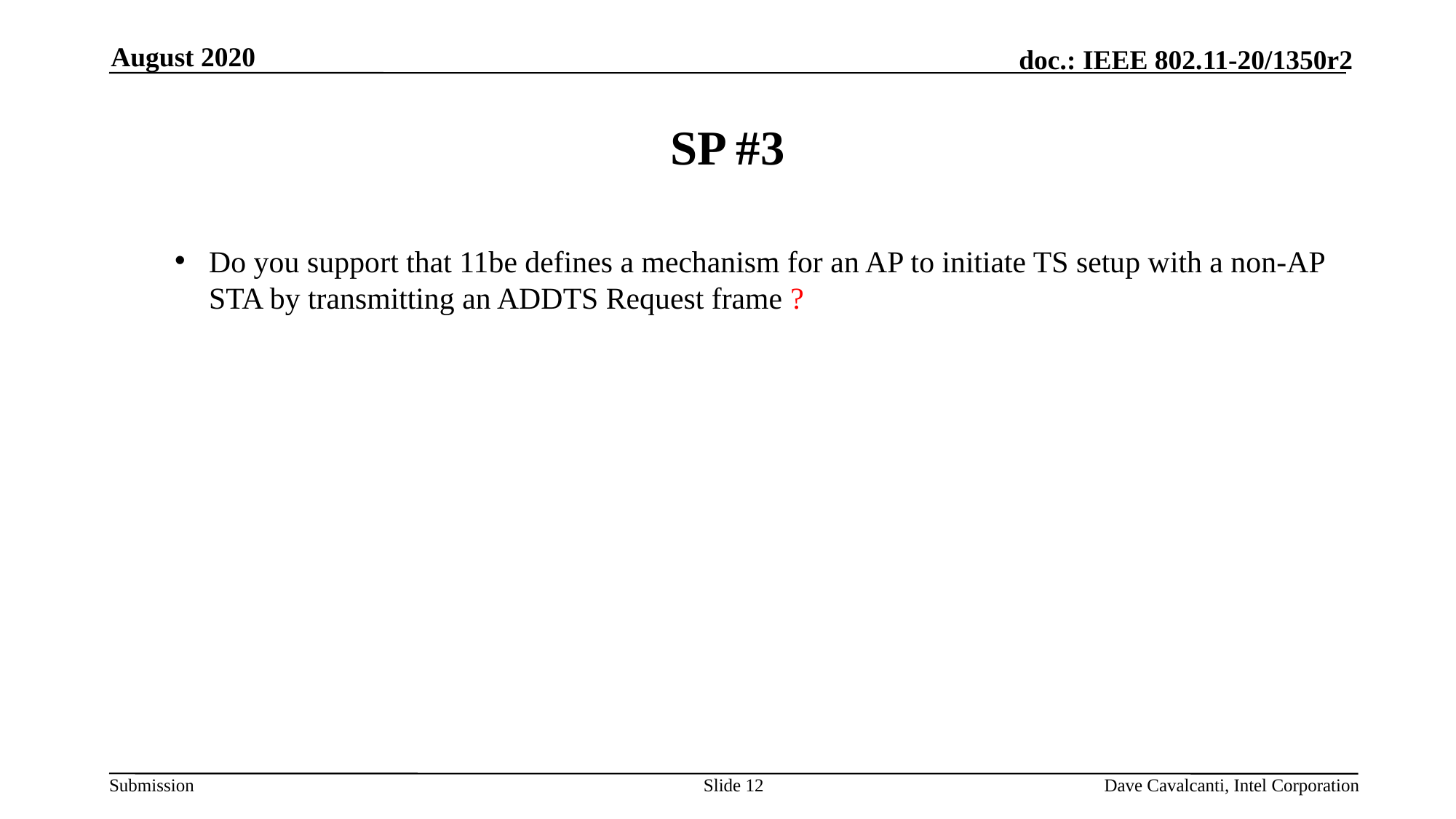

August 2020
# SP #3
Do you support that 11be defines a mechanism for an AP to initiate TS setup with a non-AP STA by transmitting an ADDTS Request frame ?

Slide 12
Dave Cavalcanti, Intel Corporation